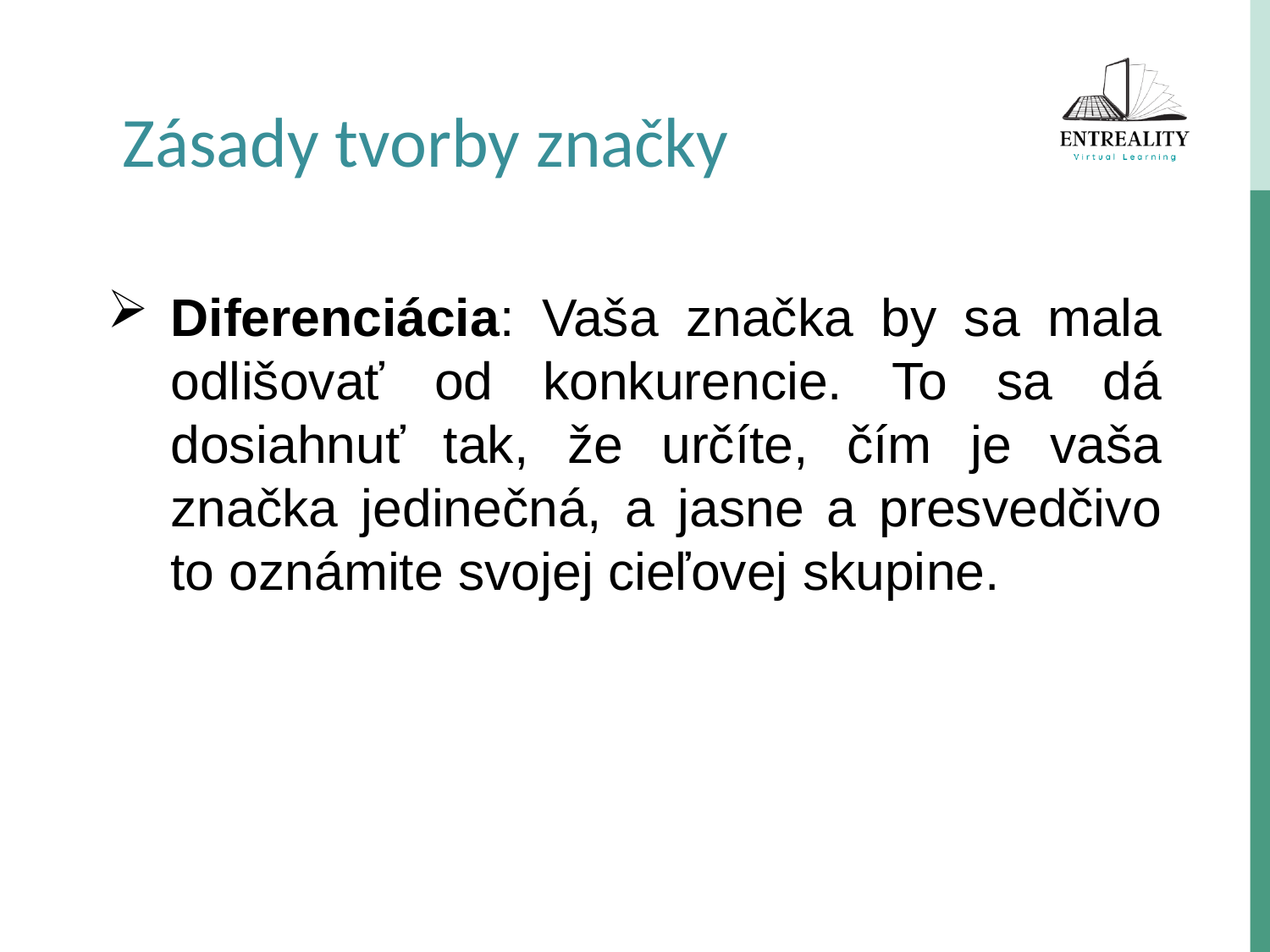

Zásady tvorby značky
Diferenciácia: Vaša značka by sa mala odlišovať od konkurencie. To sa dá dosiahnuť tak, že určíte, čím je vaša značka jedinečná, a jasne a presvedčivo to oznámite svojej cieľovej skupine.